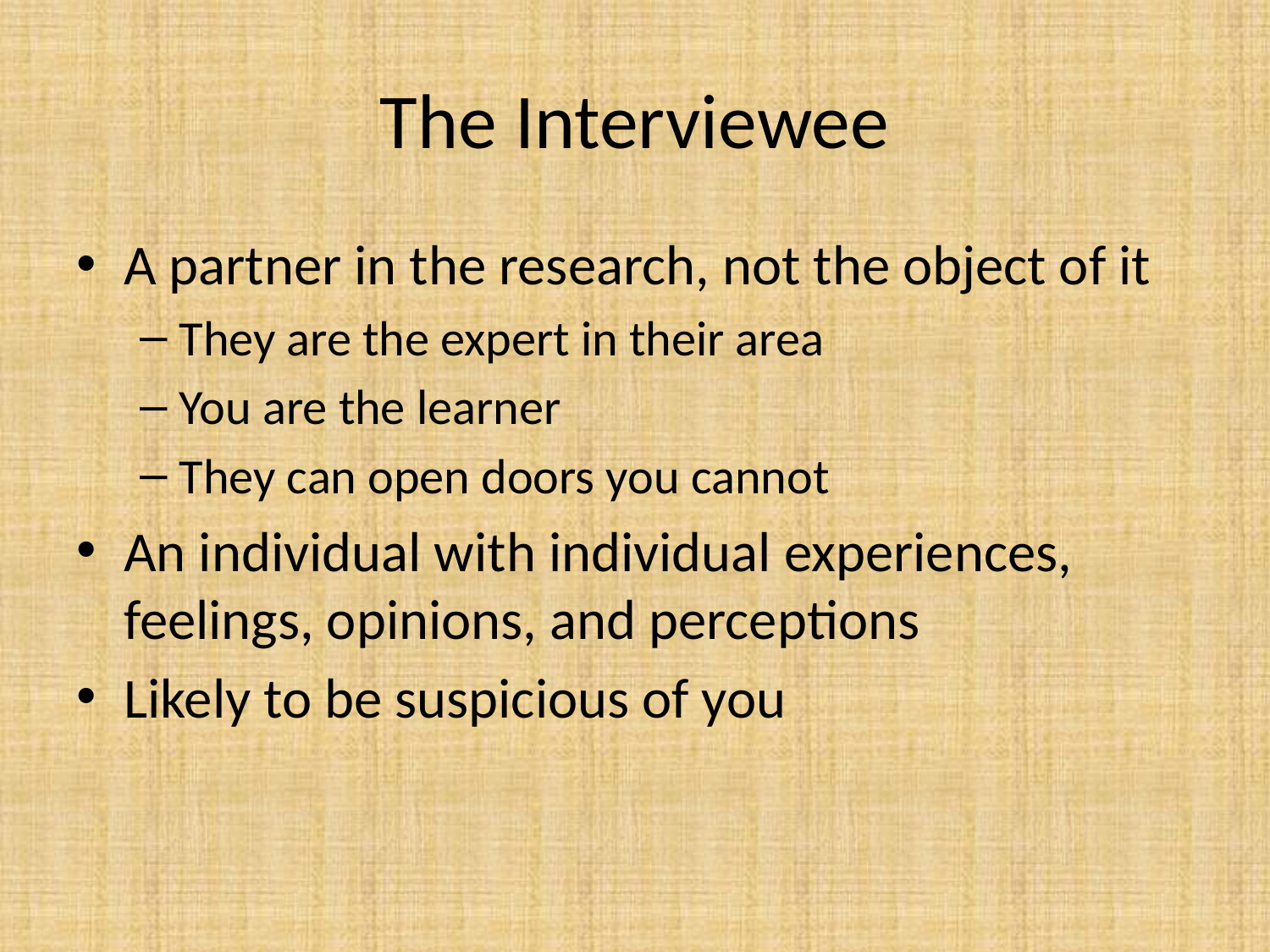

# The Interviewee
A partner in the research, not the object of it
They are the expert in their area
You are the learner
They can open doors you cannot
An individual with individual experiences, feelings, opinions, and perceptions
Likely to be suspicious of you